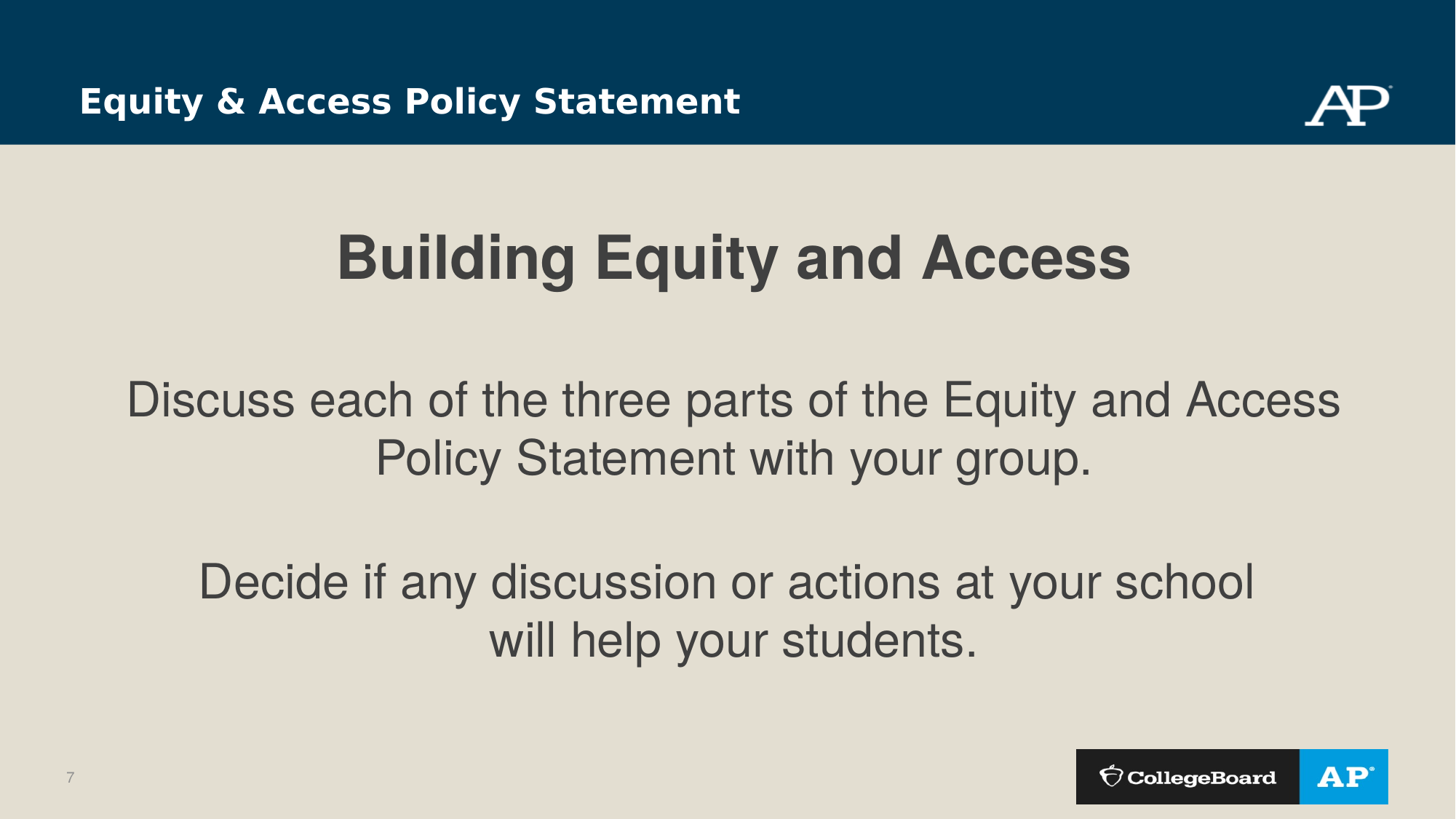

# Equity & Access Policy Statement

Building Equity and Access

Discuss each of the three parts of the Equity and Access Policy Statement with your group.

Decide if any discussion or actions at your school
will help your students.